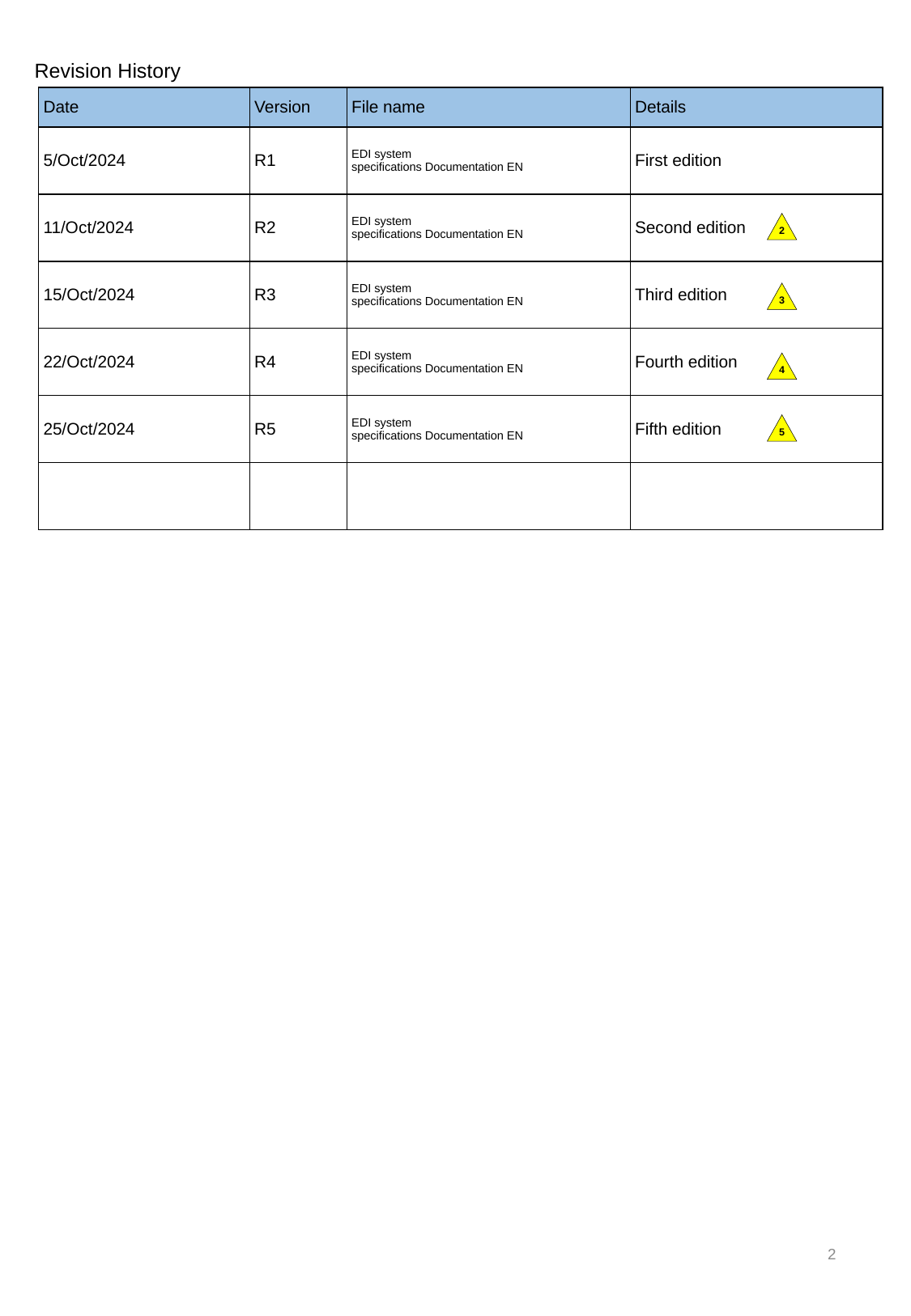

Revision History
| Date | Version | File name | Details |
| --- | --- | --- | --- |
| 5/Oct/2024 | R1 | EDI system specifications Documentation EN | First edition |
| 11/Oct/2024 | R2 | EDI system specifications Documentation EN | Second edition |
| 15/Oct/2024 | R3 | EDI system specifications Documentation EN | Third edition |
| 22/Oct/2024 | R4 | EDI system specifications Documentation EN | Fourth edition |
| 25/Oct/2024 | R5 | EDI system specifications Documentation EN | Fifth edition |
|  |  |  |  |
2
3
4
5
2